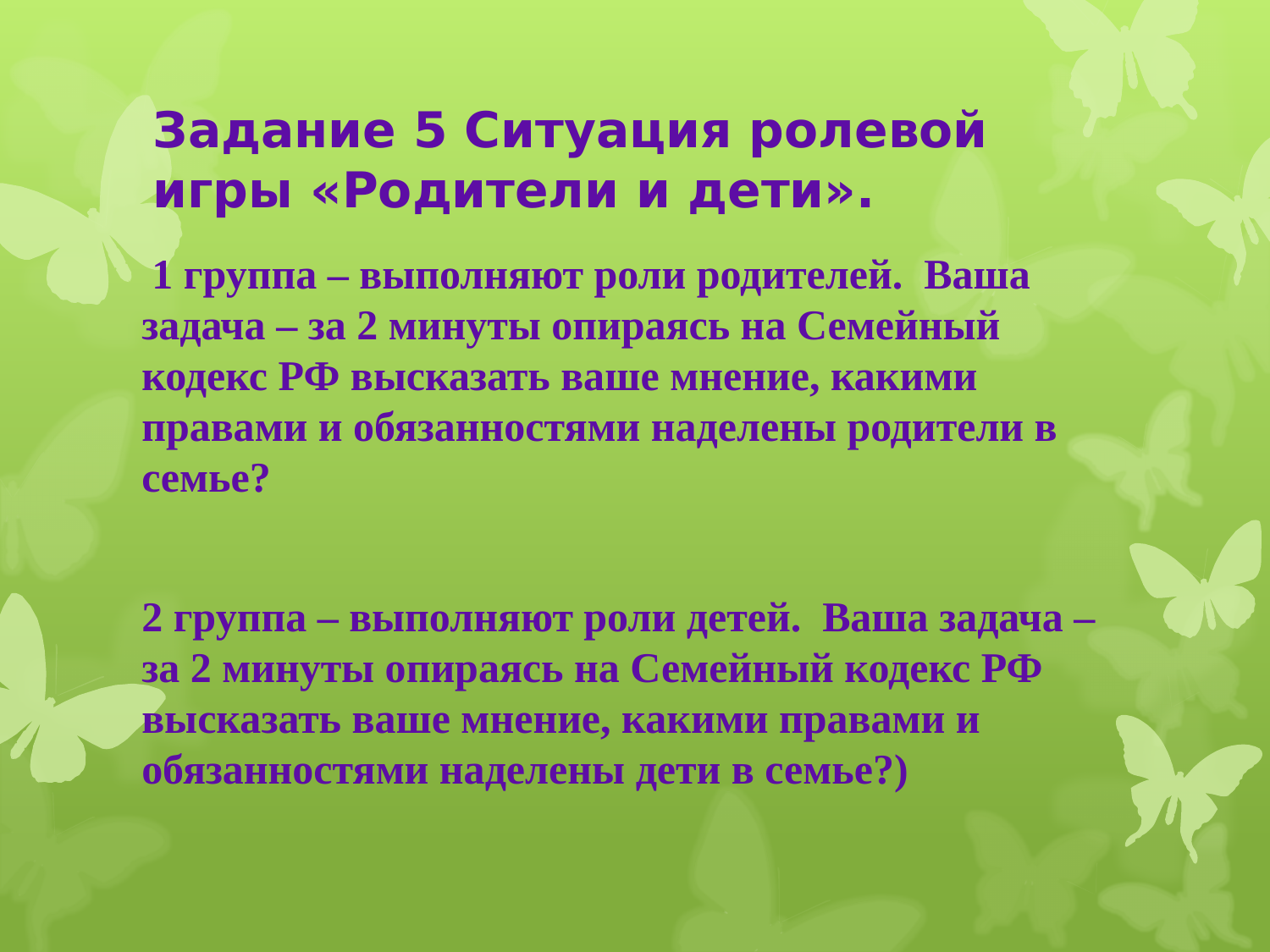

# Задание 5 Ситуация ролевой игры «Родители и дети».
 1 группа – выполняют роли родителей.  Ваша задача – за 2 минуты опираясь на Семейный кодекс РФ высказать ваше мнение, какими правами и обязанностями наделены родители в семье?

2 группа – выполняют роли детей.  Ваша задача – за 2 минуты опираясь на Семейный кодекс РФ высказать ваше мнение, какими правами и обязанностями наделены дети в семье?)